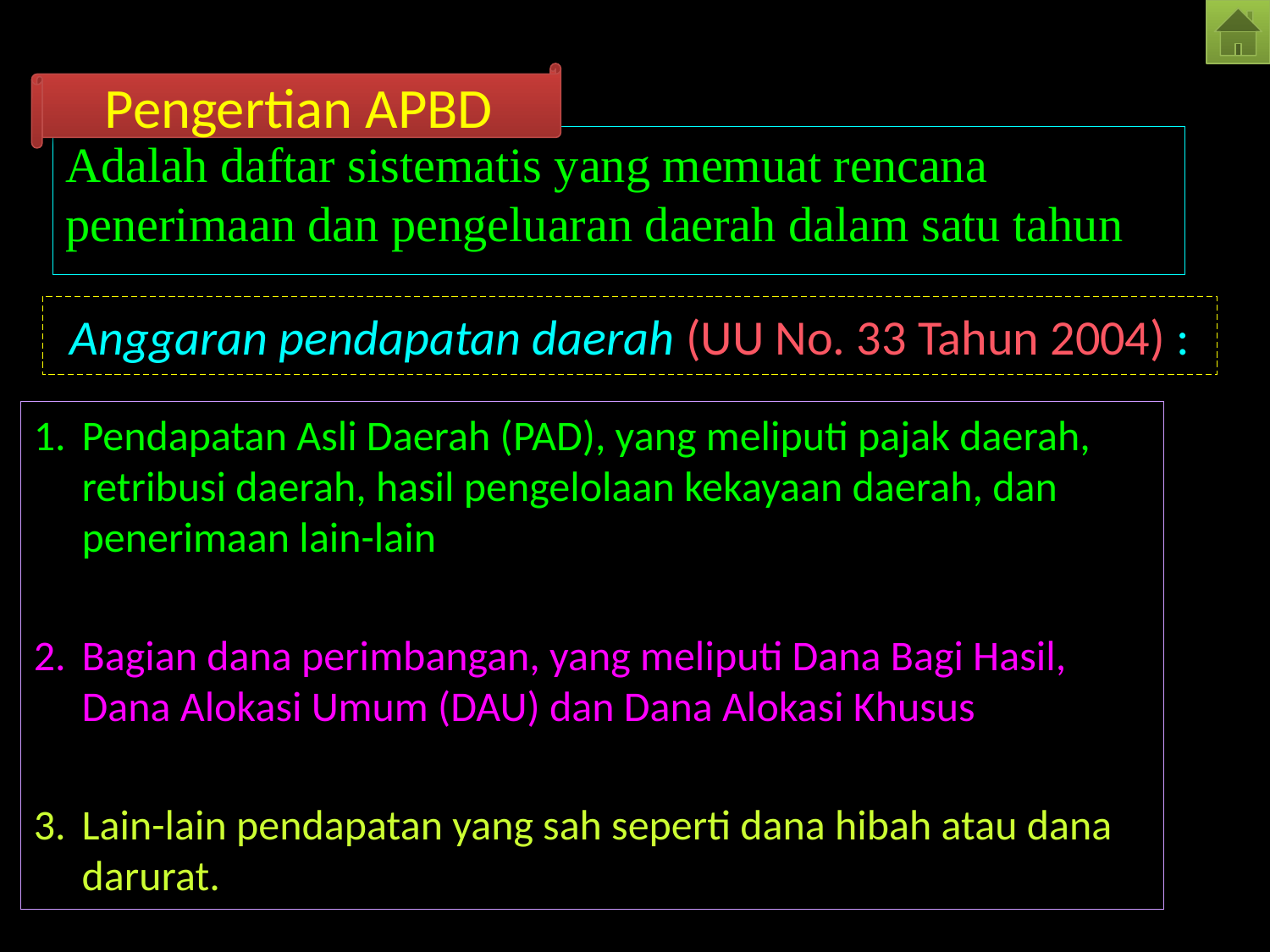

Pengertian APBD
Adalah daftar sistematis yang memuat rencana penerimaan dan pengeluaran daerah dalam satu tahun
Anggaran pendapatan daerah (UU No. 33 Tahun 2004) :
Pendapatan Asli Daerah (PAD), yang meliputi pajak daerah, retribusi daerah, hasil pengelolaan kekayaan daerah, dan penerimaan lain-lain

Bagian dana perimbangan, yang meliputi Dana Bagi Hasil, Dana Alokasi Umum (DAU) dan Dana Alokasi Khusus

Lain-lain pendapatan yang sah seperti dana hibah atau dana darurat.